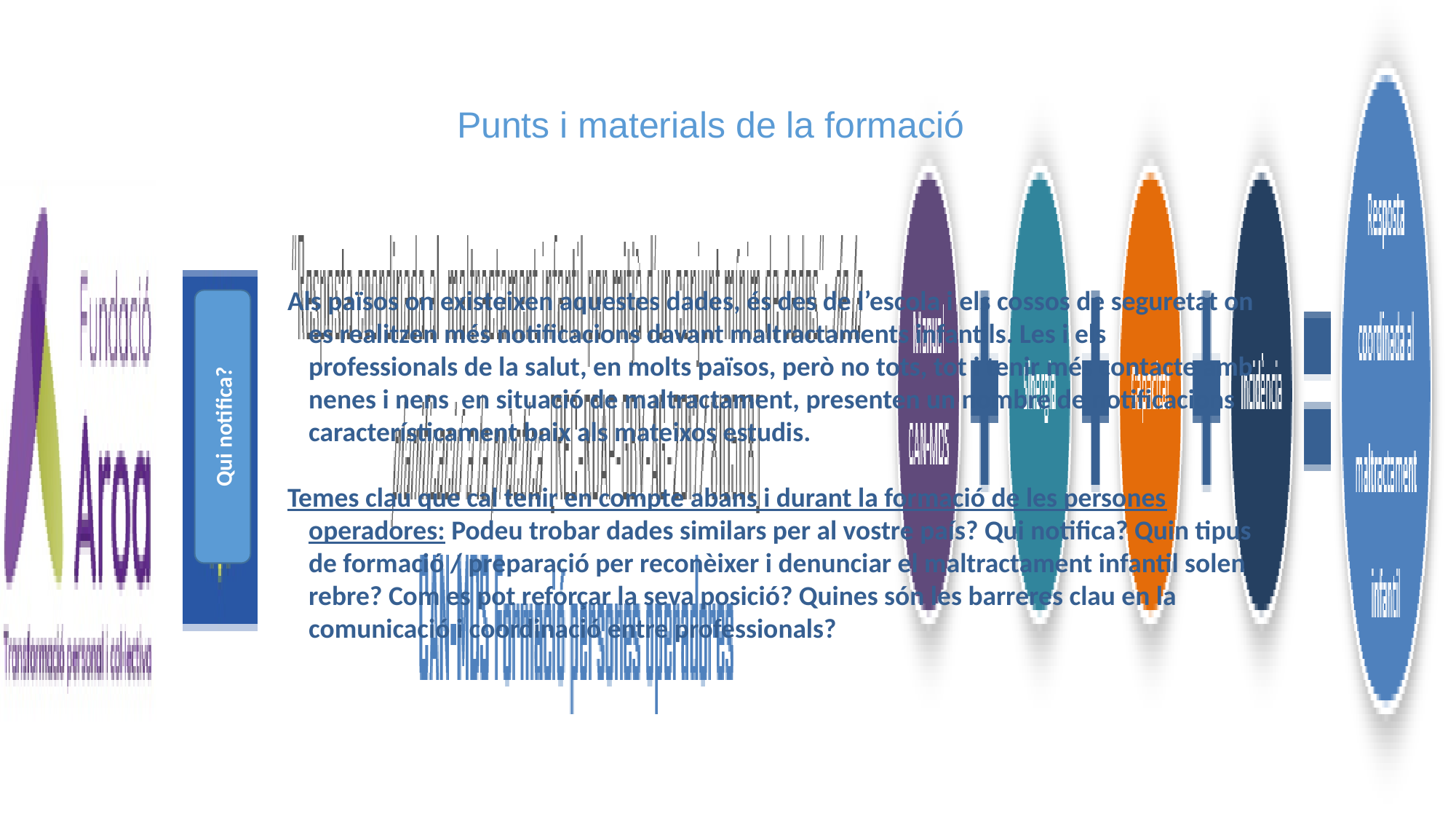

Punts i materials de la formació

Als països on existeixen aquestes dades, és des de l’escola i els cossos de seguretat on es realitzen més notificacions davant maltractaments infantils. Les i els professionals de la salut, en molts països, però no tots, tot i tenir més contacte amb nenes i nens  en situació de maltractament, presenten un nombre de notificacions característicament baix als mateixos estudis.

Temes clau que cal tenir en compte abans i durant la formació de les persones operadores: Podeu trobar dades similars per al vostre país? Qui notifica? Quin tipus de formació / preparació per reconèixer i denunciar el maltractament infantil solen rebre? Com es pot reforçar la seva posició? Quines són les barreres clau en la comunicació i coordinació entre professionals?

Qui notifica?